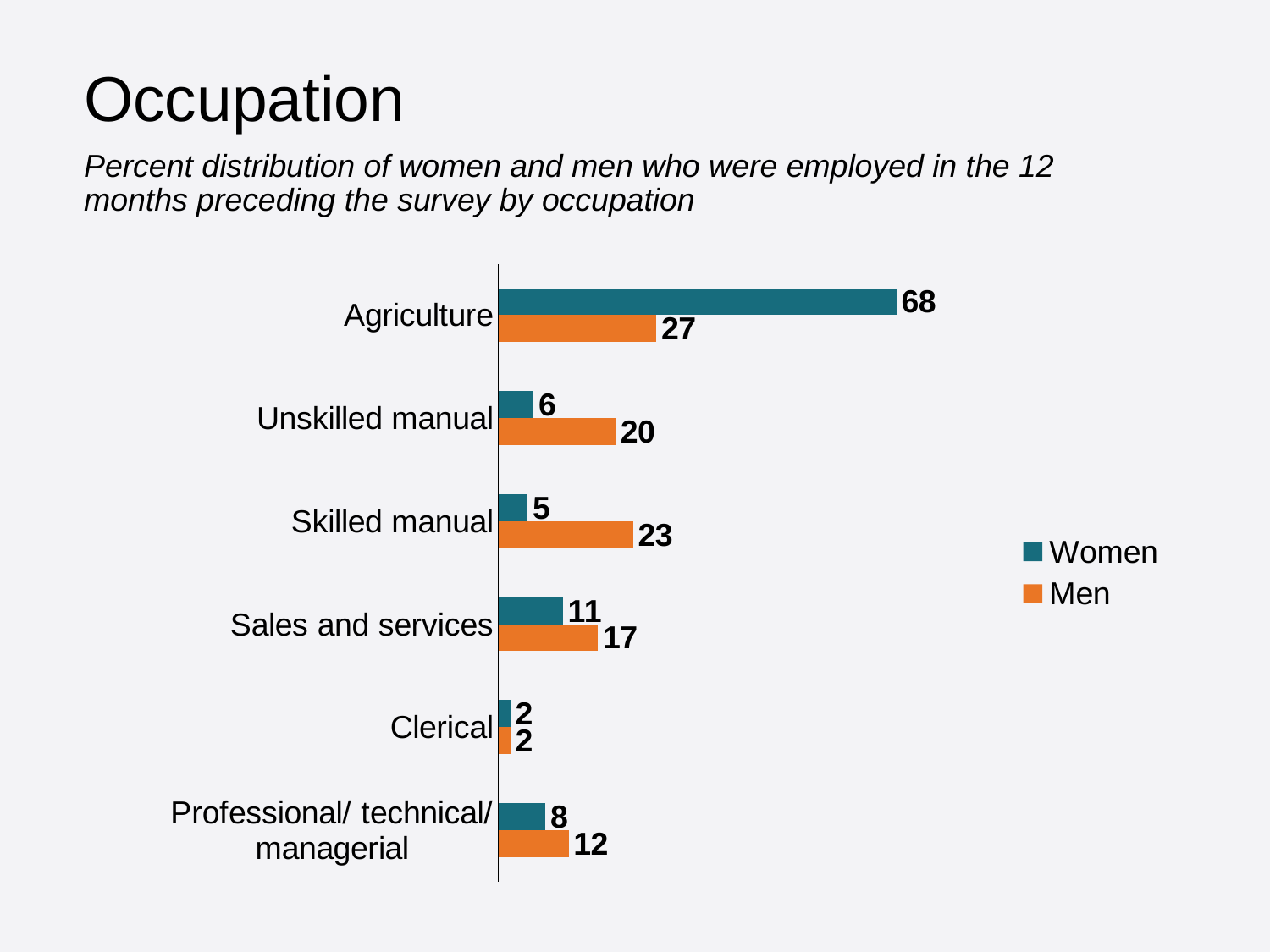

# Occupation
Percent distribution of women and men who were employed in the 12 months preceding the survey by occupation

### Chart

| Category | Men | Women |
|---|---|---|
| Professional/ technical/ managerial | 12.0 | 8.0 |
| Clerical | 2.0 | 2.0 |
| Sales and services | 17.0 | 11.0 |
| Skilled manual | 23.0 | 5.0 |
| Unskilled manual | 20.0 | 6.0 |
| Agriculture | 27.0 | 68.0 |